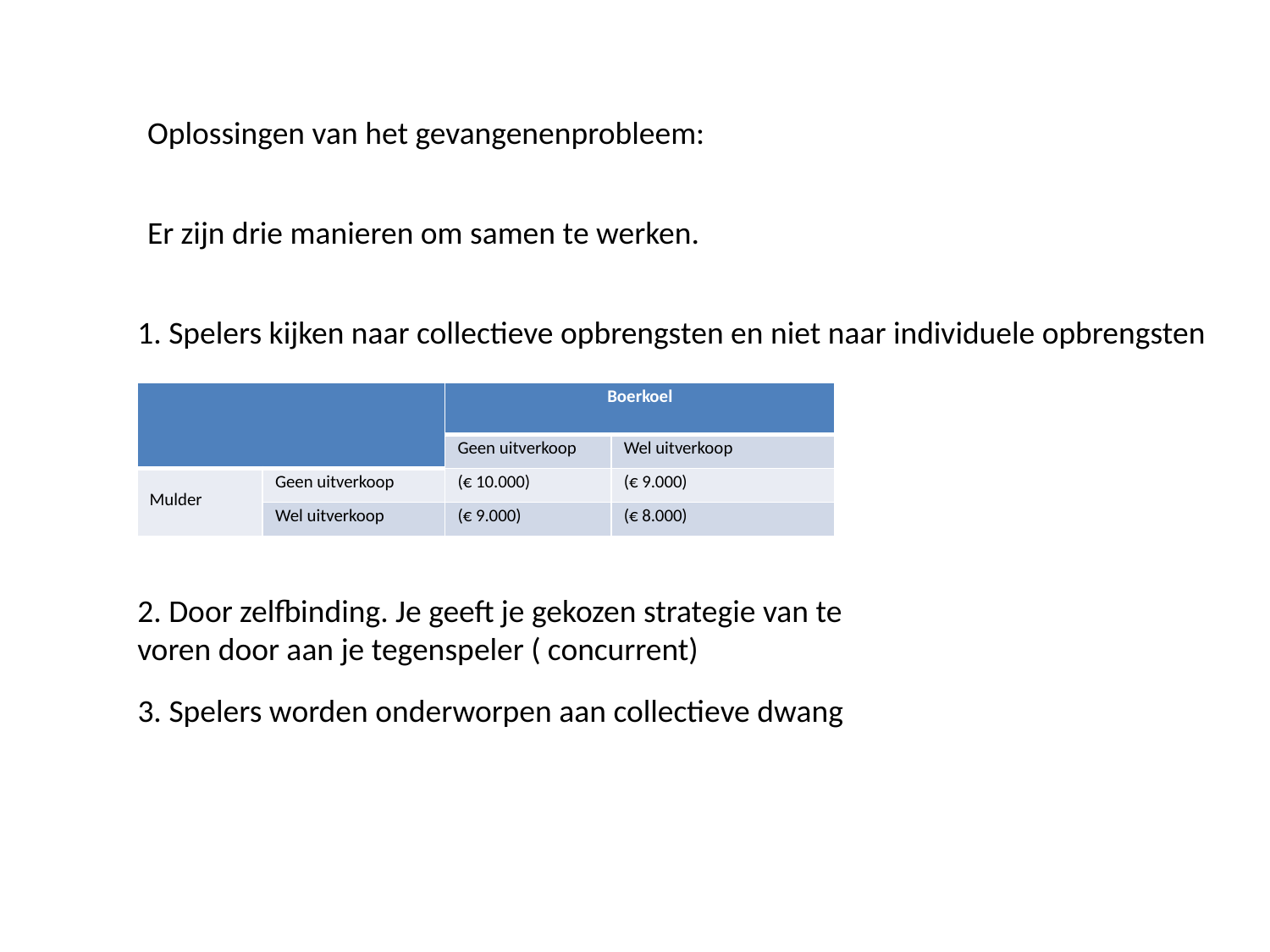

Oplossingen van het gevangenenprobleem:
Er zijn drie manieren om samen te werken.
1. Spelers kijken naar collectieve opbrengsten en niet naar individuele opbrengsten
|  |  | Boerkoel |  |
| --- | --- | --- | --- |
|  |  | Geen uitverkoop | Wel uitverkoop |
| Mulder | Geen uitverkoop | (€ 10.000) | (€ 9.000) |
|  | Wel uitverkoop | (€ 9.000) | (€ 8.000) |
2. Door zelfbinding. Je geeft je gekozen strategie van te voren door aan je tegenspeler ( concurrent)
3. Spelers worden onderworpen aan collectieve dwang